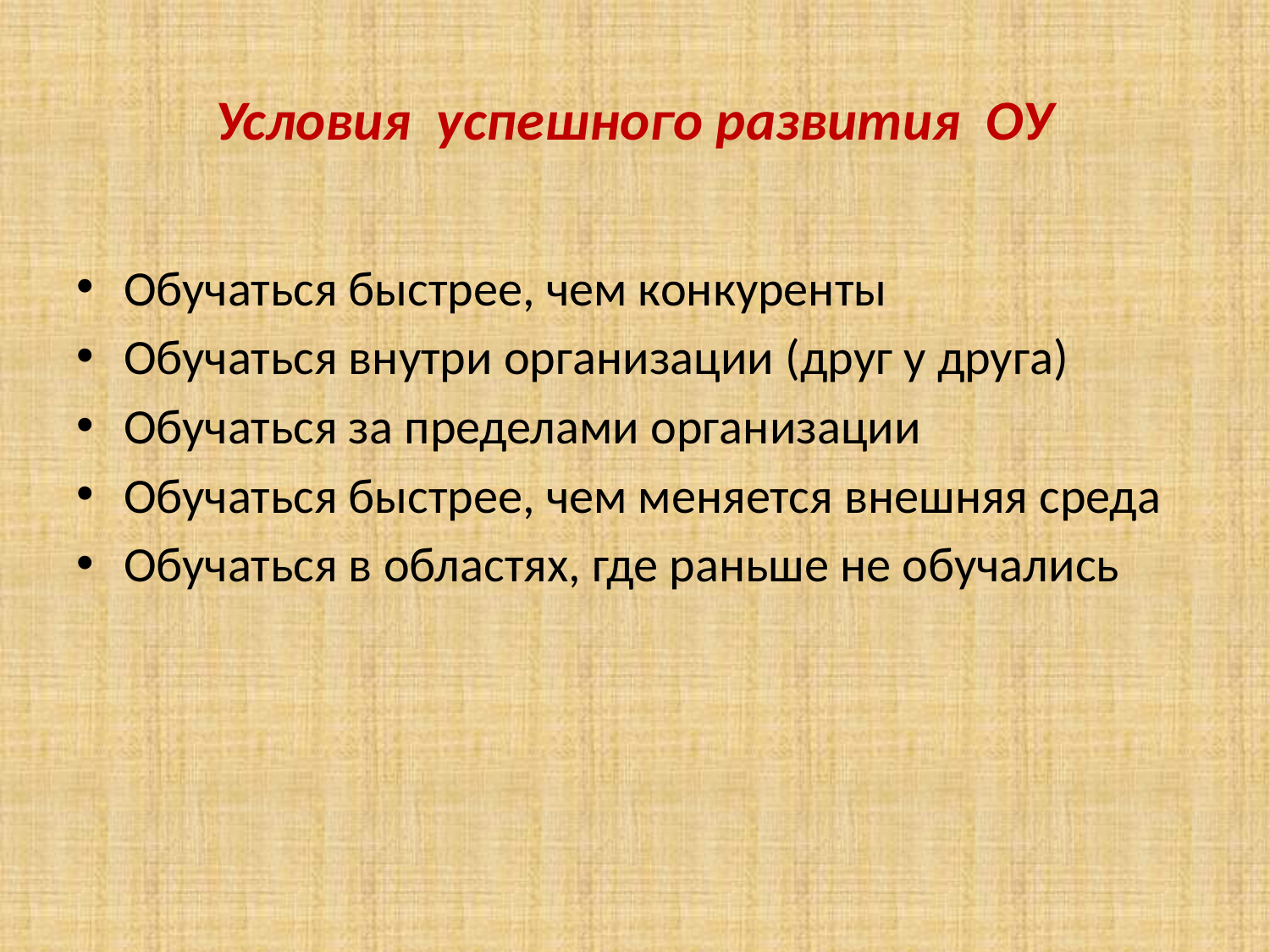

# Условия  успешного развития  ОУ

Обучаться быстрее, чем конкуренты
Обучаться внутри организации (друг у друга)
Обучаться за пределами организации
Обучаться быстрее, чем меняется внешняя среда
Обучаться в областях, где раньше не обучались